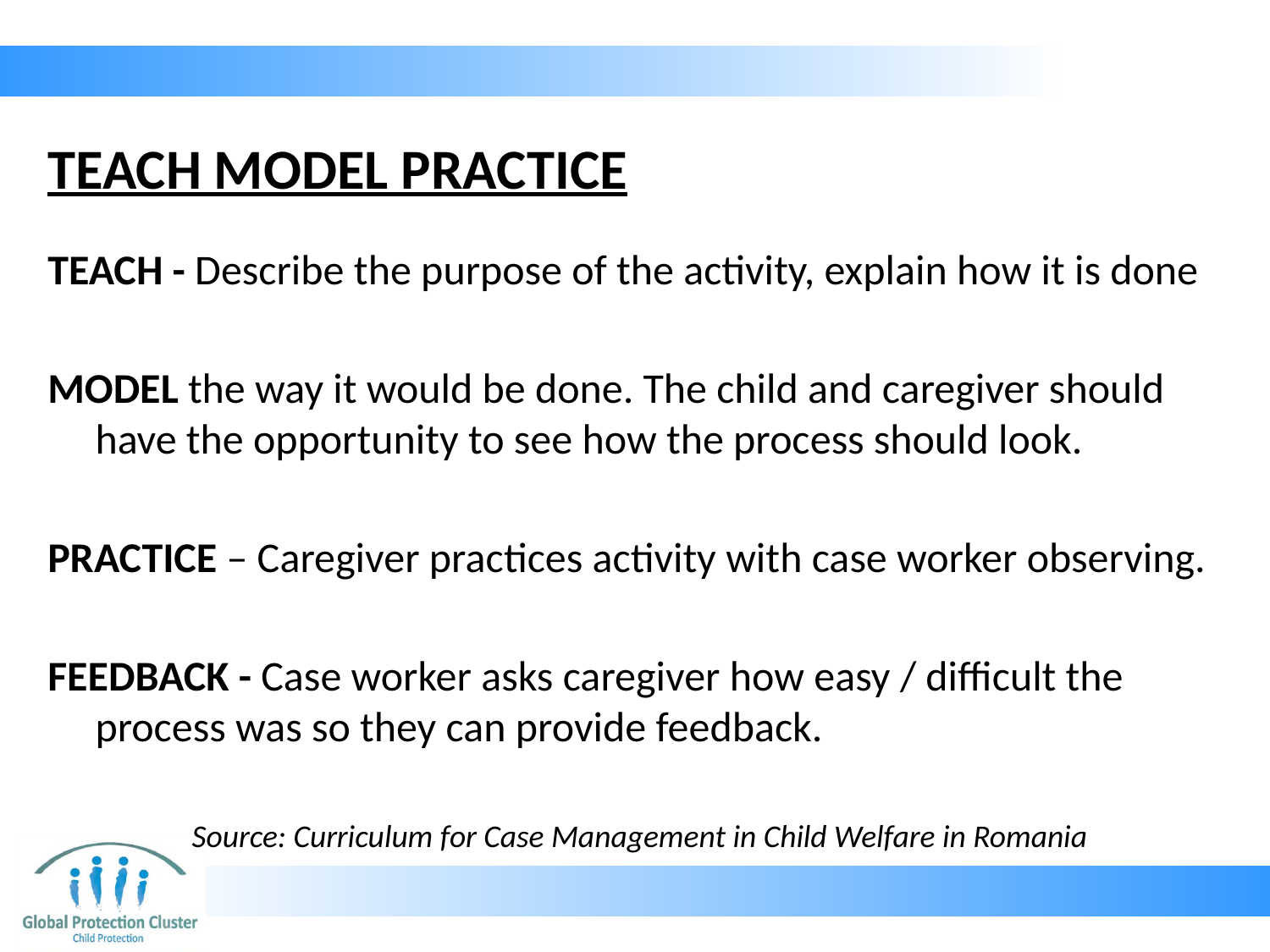

# TEACH MODEL PRACTICE
TEACH - Describe the purpose of the activity, explain how it is done

MODEL the way it would be done. The child and caregiver should have the opportunity to see how the process should look.

PRACTICE – Caregiver practices activity with case worker observing.

FEEDBACK - Case worker asks caregiver how easy / difficult the process was so they can provide feedback.

Source: Curriculum for Case Management in Child Welfare in Romania